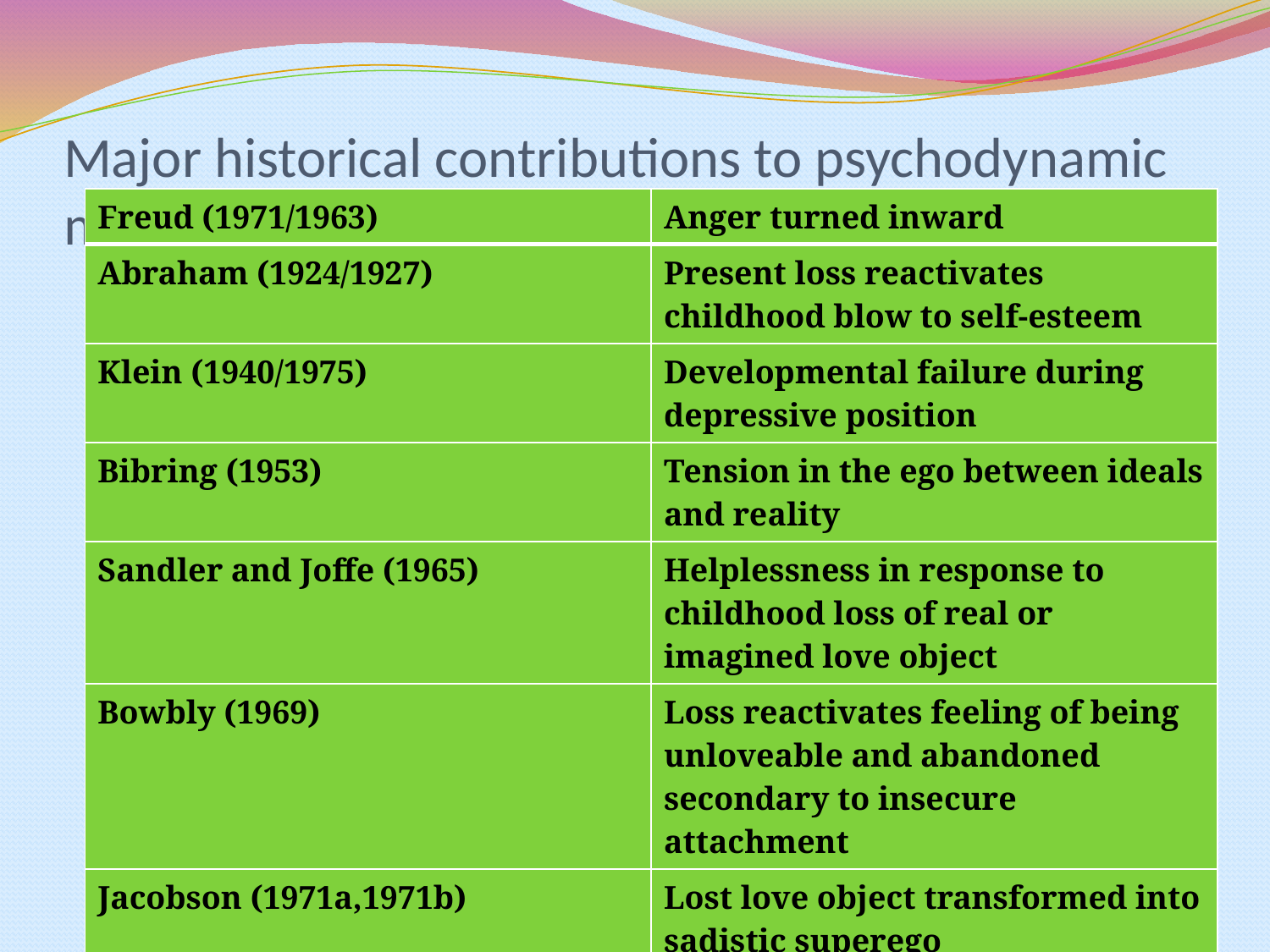

# Major historical contributions to psychodynamic models of depression/dysthimia
| Freud (1971/1963) | Anger turned inward |
| --- | --- |
| Abraham (1924/1927) | Present loss reactivates childhood blow to self-esteem |
| Klein (1940/1975) | Developmental failure during depressive position |
| Bibring (1953) | Tension in the ego between ideals and reality |
| Sandler and Joffe (1965) | Helplessness in response to childhood loss of real or imagined love object |
| Bowbly (1969) | Loss reactivates feeling of being unloveable and abandoned secondary to insecure attachment |
| Jacobson (1971a,1971b) | Lost love object transformed into sadistic superego |
| Arieti (1977) | Living for dominant other |